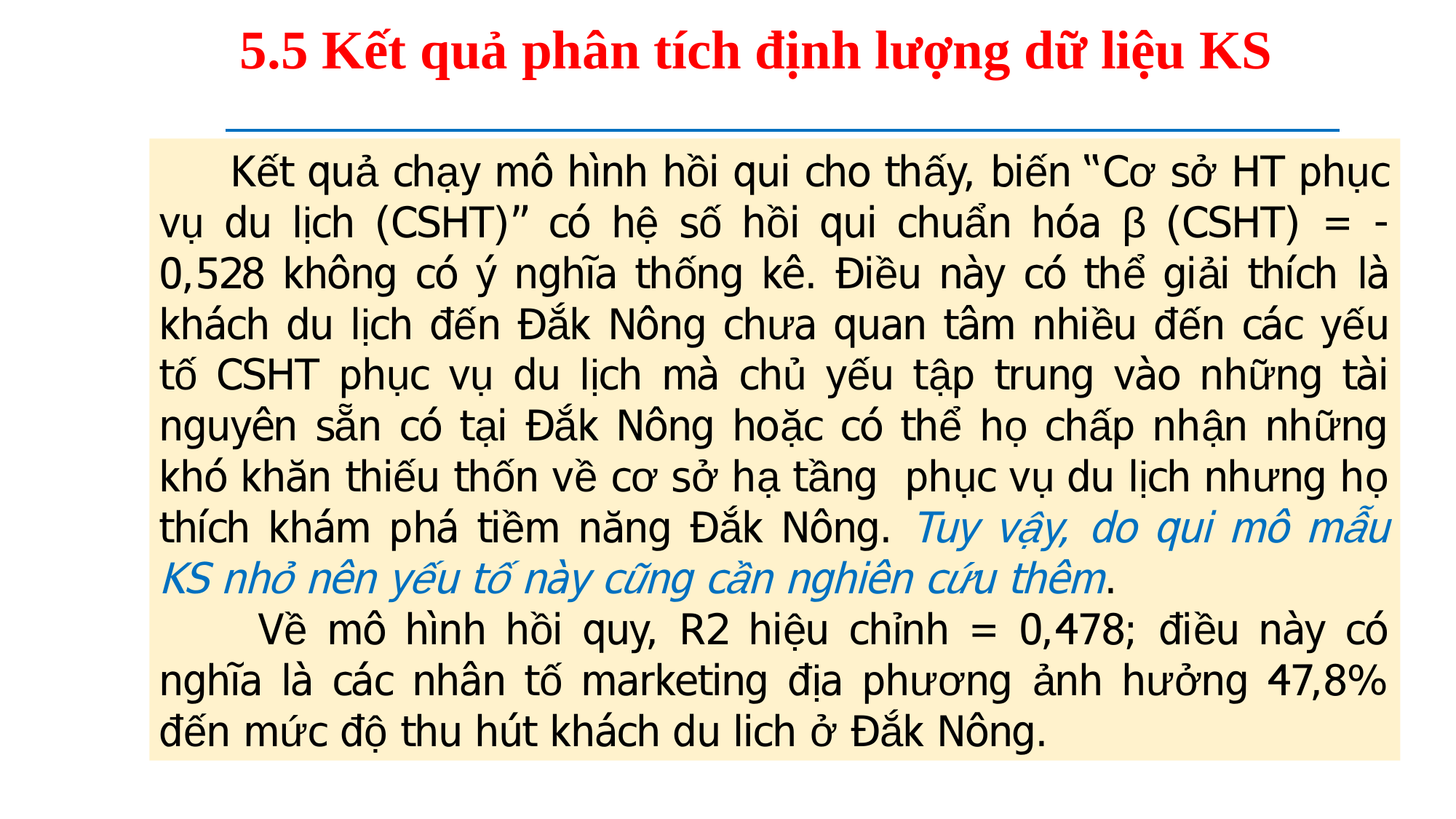

# 5.5 Kết quả phân tích định lượng dữ liệu KS
     Kết quả chạy mô hình hồi qui cho thấy, biến “Cơ sở HT phục vụ du lịch (CSHT)” có hệ số hồi qui chuẩn hóa β (CSHT) = -0,528 không có ý nghĩa thống kê. Điều này có thể giải thích là khách du lịch đến Đắk Nông chưa quan tâm nhiều đến các yếu tố CSHT phục vụ du lịch mà chủ yếu tập trung vào những tài nguyên sẵn có tại Đắk Nông hoặc có thể họ chấp nhận những khó khăn thiếu thốn về cơ sở hạ tầng  phục vụ du lịch nhưng họ thích khám phá tiềm năng Đắk Nông. Tuy vậy, do qui mô mẫu KS nhỏ nên yếu tố này cũng cần nghiên cứu thêm.
     Về mô hình hồi quy, R2 hiệu chỉnh = 0,478; điều này có nghĩa là các nhân tố marketing địa phương ảnh hưởng 47,8% đến mức độ thu hút khách du lich ở Đắk Nông.

%